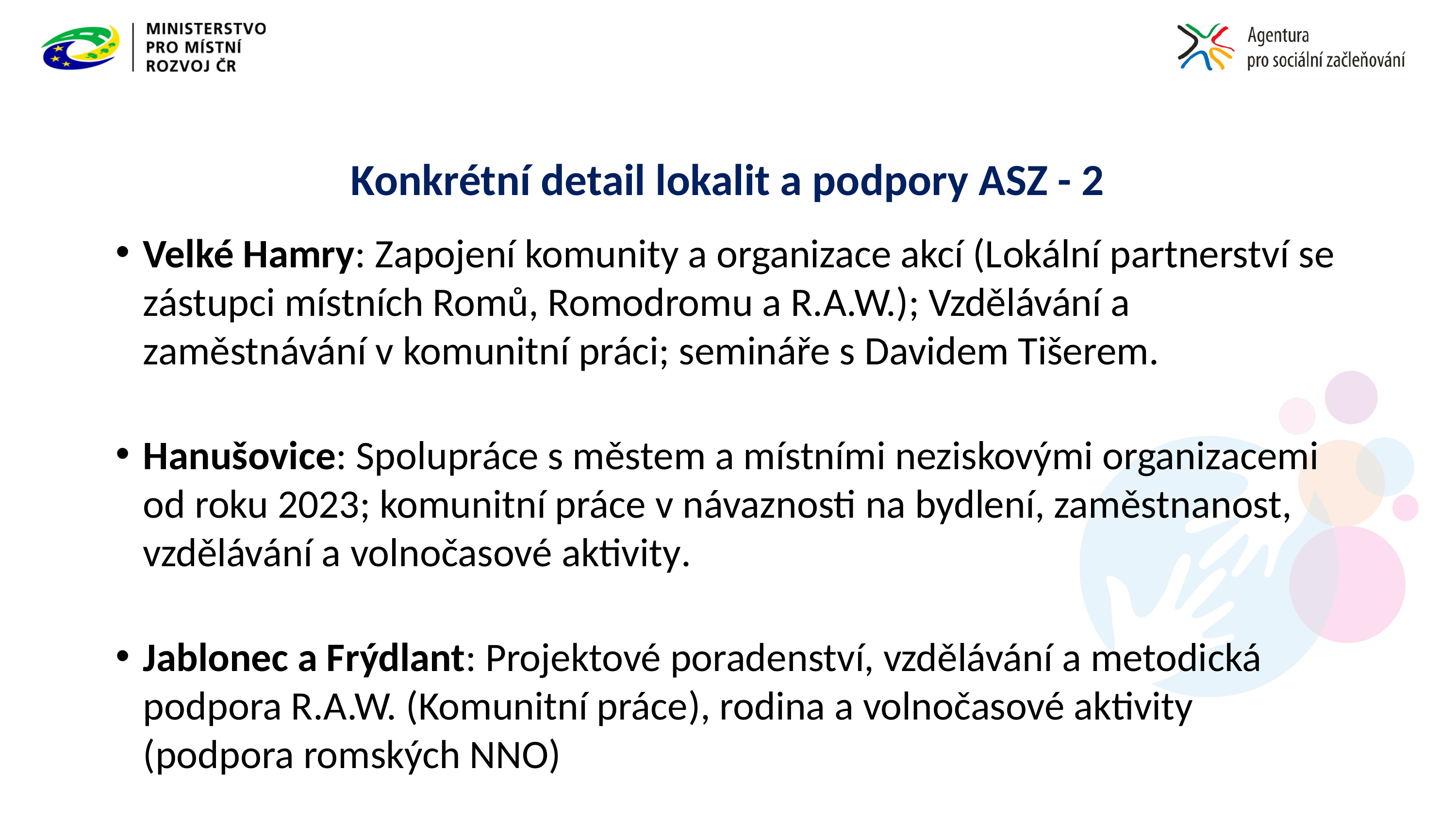

# Konkrétní detail lokalit a podpory ASZ - 2
Velké Hamry: Zapojení komunity a organizace akcí (Lokální partnerství se zástupci místních Romů, Romodromu a R.A.W.); Vzdělávání a zaměstnávání v komunitní práci; semináře s Davidem Tišerem.
Hanušovice: Spolupráce s městem a místními neziskovými organizacemi od roku 2023; komunitní práce v návaznosti na bydlení, zaměstnanost, vzdělávání a volnočasové aktivity.
Jablonec a Frýdlant: Projektové poradenství, vzdělávání a metodická podpora R.A.W. (Komunitní práce), rodina a volnočasové aktivity (podpora romských NNO)